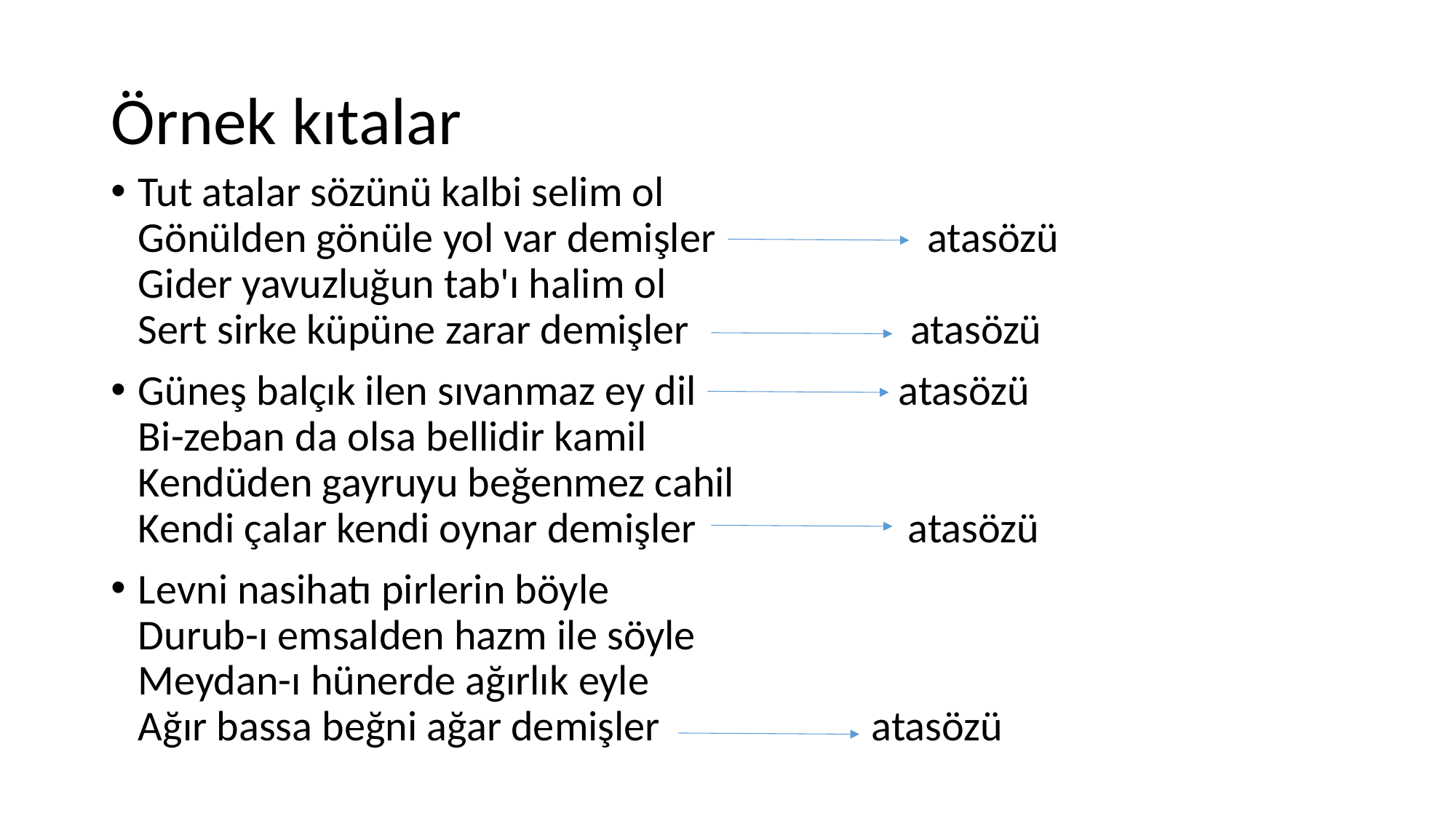

# Örnek kıtalar
Tut atalar sözünü kalbi selim ol
Gönülden gönüle yol var demişler                      atasözü
Gider yavuzluğun tab'ı halim ol
Sert sirke küpüne zarar demişler                       atasözü
Güneş balçık ilen sıvanmaz ey dil                     atasözü
Bi-zeban da olsa bellidir kamil
Kendüden gayruyu beğenmez cahil
Kendi çalar kendi oynar demişler                      atasözü
Levni nasihatı pirlerin böyle
Durub-ı emsalden hazm ile söyle
Meydan-ı hünerde ağırlık eyle
Ağır bassa beğni ağar demişler                      atasözü